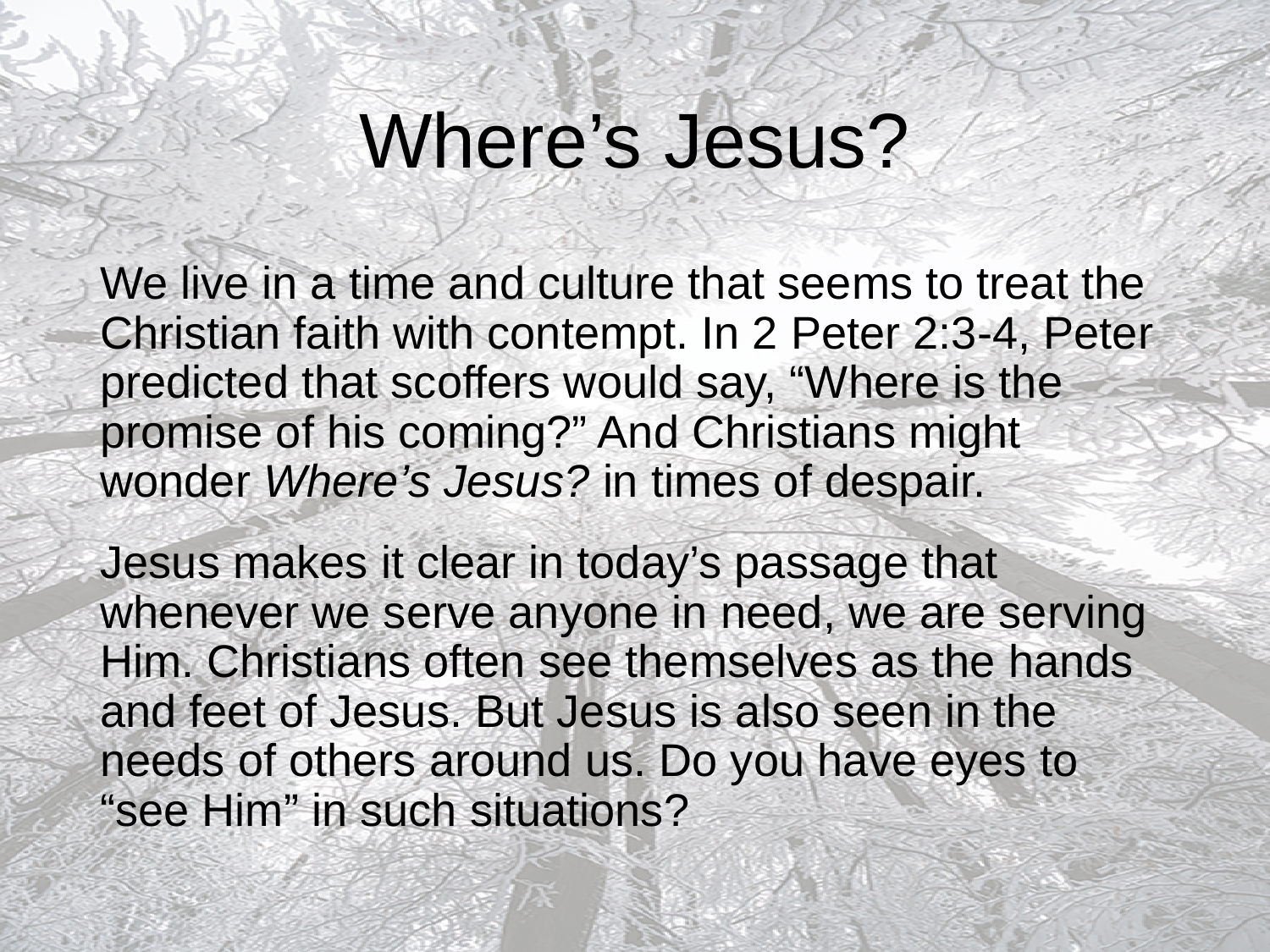

# Where’s Jesus?
We live in a time and culture that seems to treat the Christian faith with contempt. In 2 Peter 2:3-4, Peter  predicted that scoffers would say, “Where is the promise of his coming?” And Christians might wonder Where’s Jesus? in times of despair.
Jesus makes it clear in today’s passage that whenever we serve anyone in need, we are serving Him. Christians often see themselves as the hands and feet of Jesus. But Jesus is also seen in the needs of others around us. Do you have eyes to “see Him” in such situations?